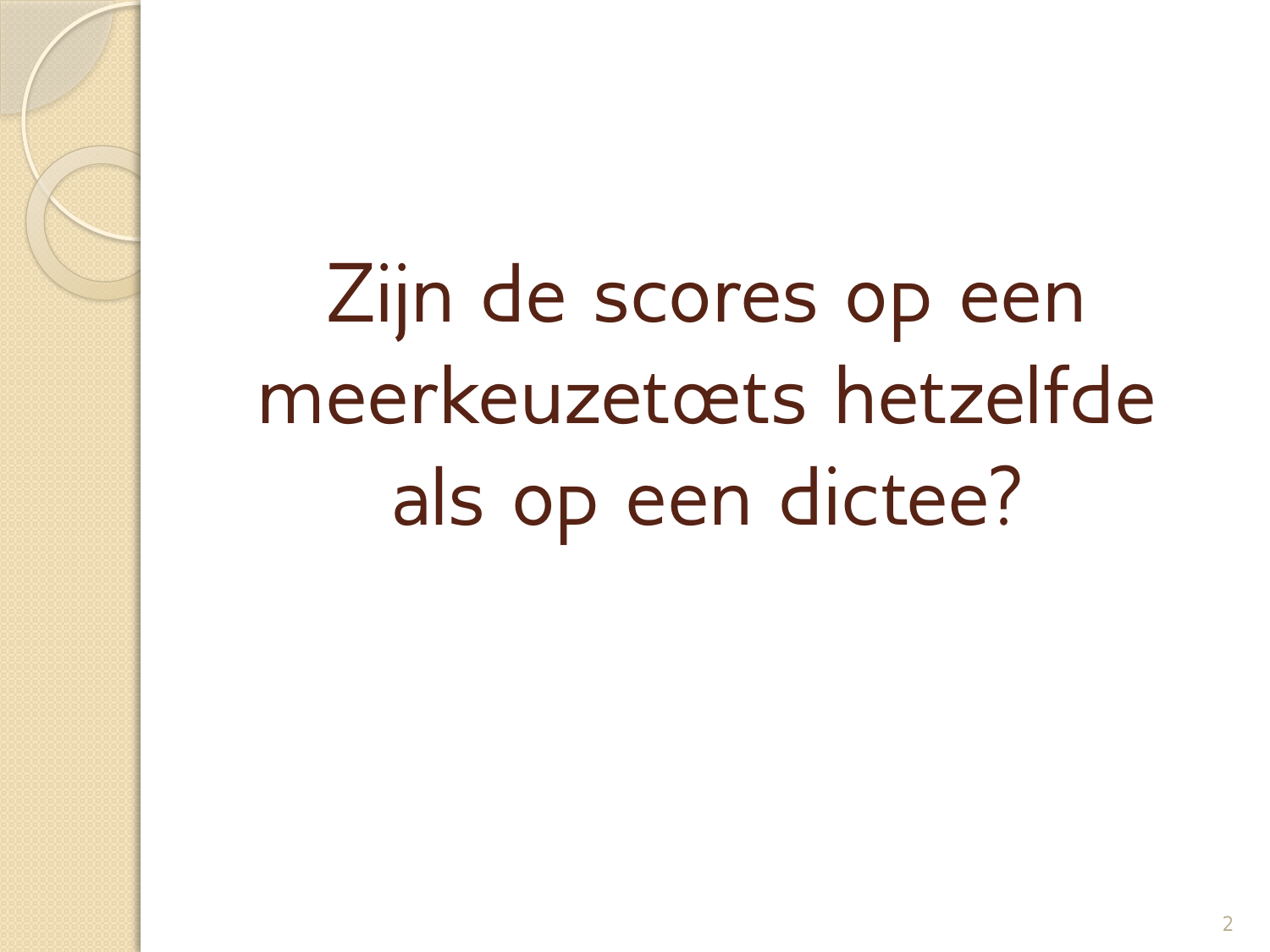

# Zijn de scores op een meerkeuzetoets hetzelfde als op een dictee?
2